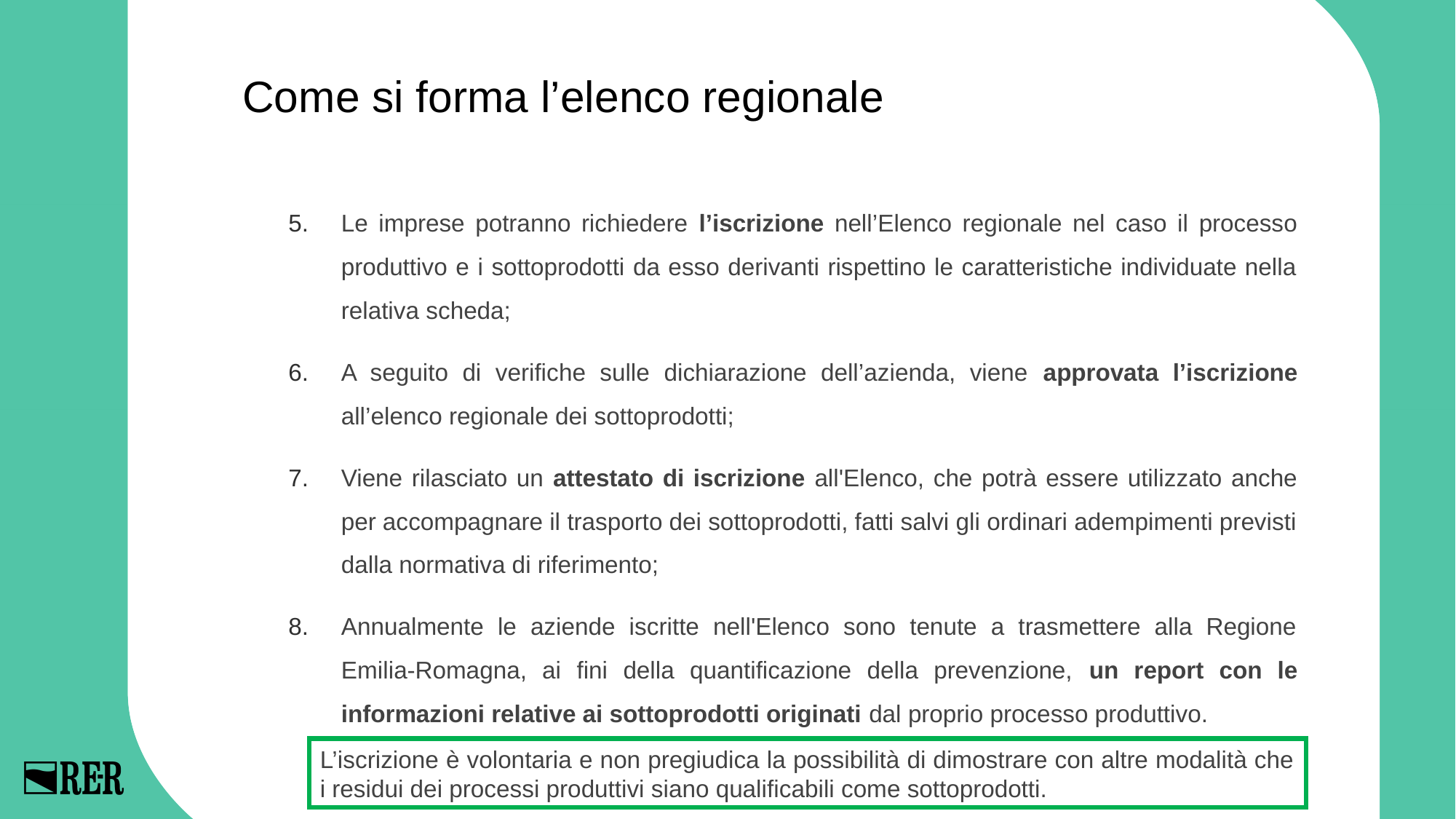

Come si forma l’elenco regionale
Le imprese potranno richiedere l’iscrizione nell’Elenco regionale nel caso il processo produttivo e i sottoprodotti da esso derivanti rispettino le caratteristiche individuate nella relativa scheda;
A seguito di verifiche sulle dichiarazione dell’azienda, viene approvata l’iscrizione all’elenco regionale dei sottoprodotti;
Viene rilasciato un attestato di iscrizione all'Elenco, che potrà essere utilizzato anche per accompagnare il trasporto dei sottoprodotti, fatti salvi gli ordinari adempimenti previsti dalla normativa di riferimento;
Annualmente le aziende iscritte nell'Elenco sono tenute a trasmettere alla Regione Emilia-Romagna, ai fini della quantificazione della prevenzione, un report con le informazioni relative ai sottoprodotti originati dal proprio processo produttivo.
L’iscrizione è volontaria e non pregiudica la possibilità di dimostrare con altre modalità che i residui dei processi produttivi siano qualificabili come sottoprodotti.